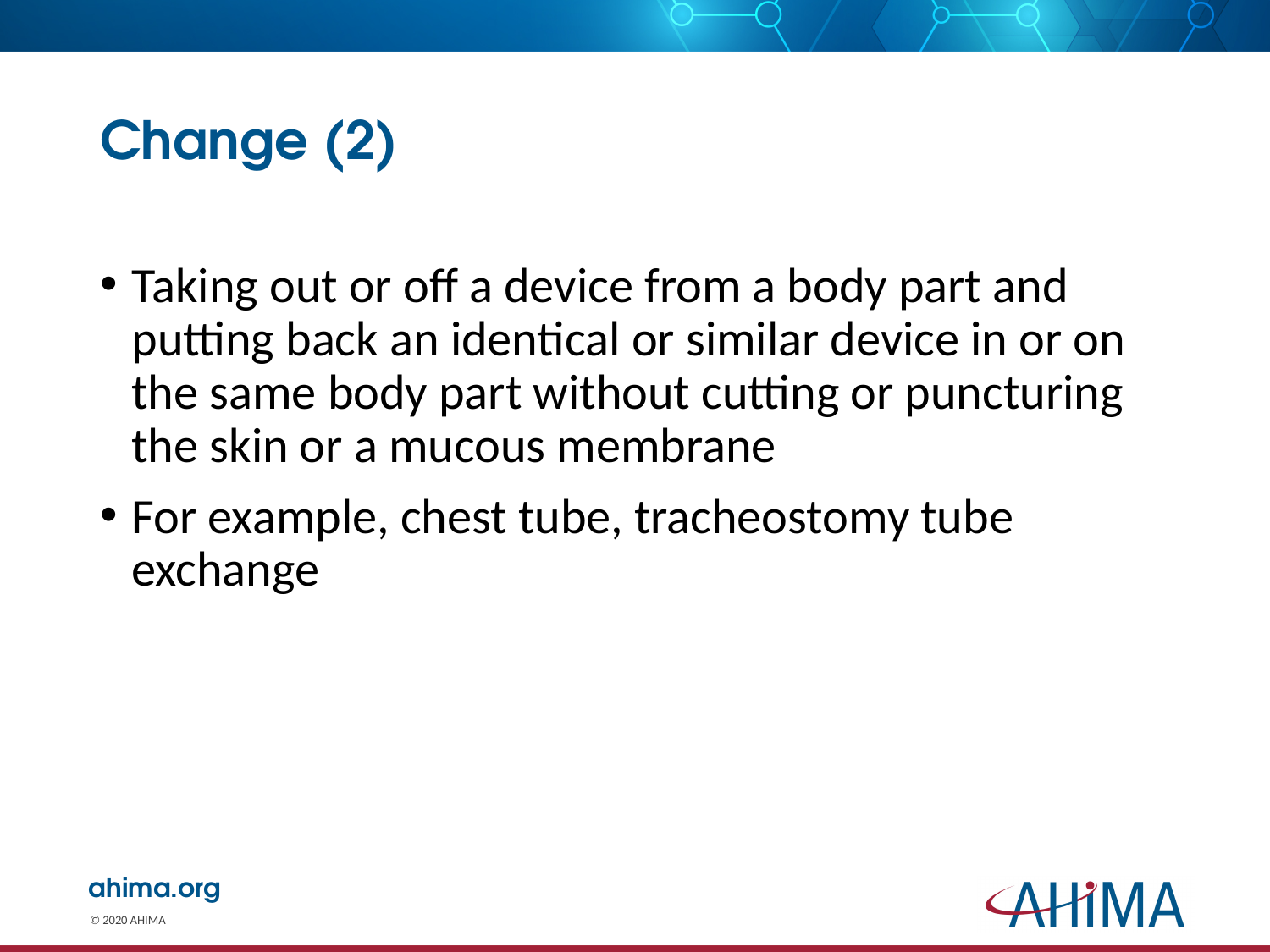

# Change (2)
Taking out or off a device from a body part and putting back an identical or similar device in or on the same body part without cutting or puncturing the skin or a mucous membrane
For example, chest tube, tracheostomy tube exchange